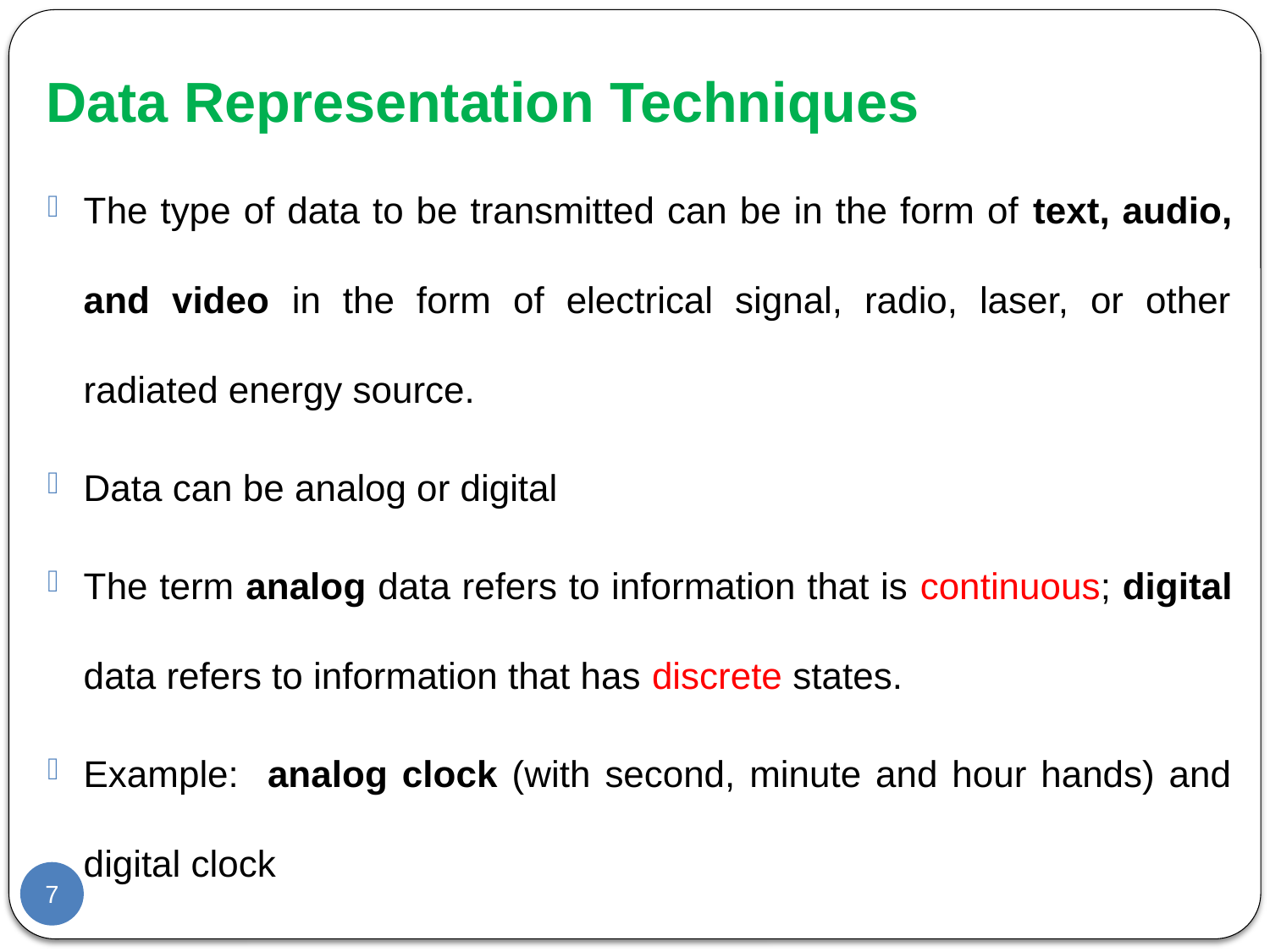

# Data Representation Techniques
The type of data to be transmitted can be in the form of text, audio, and video in the form of electrical signal, radio, laser, or other radiated energy source.
Data can be analog or digital
The term analog data refers to information that is continuous; digital data refers to information that has discrete states.
Example:  analog clock (with second, minute and hour hands) and digital clock
7